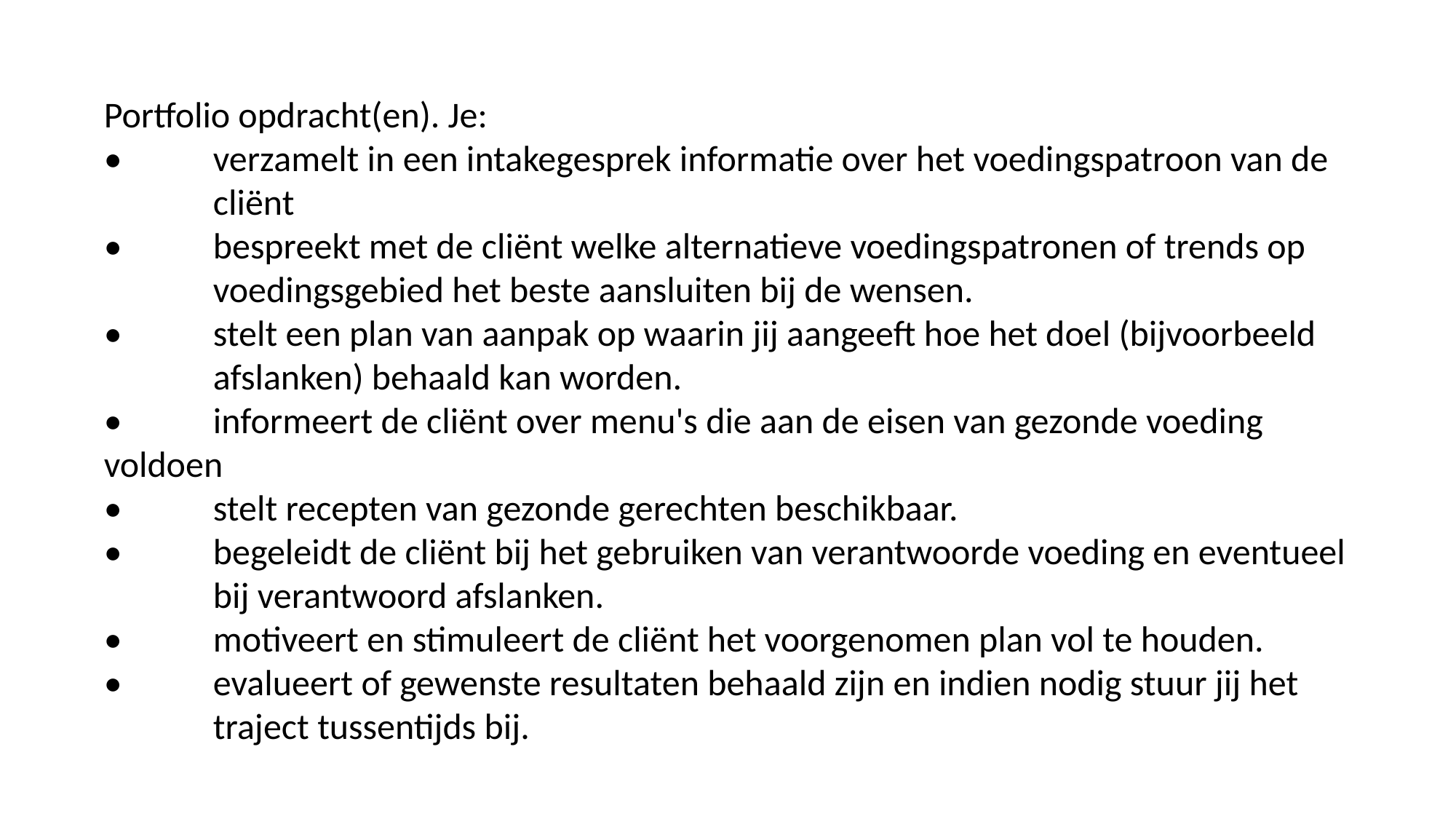

Portfolio opdracht(en). Je:
•	verzamelt in een intakegesprek informatie over het voedingspatroon van de 	cliënt
•	bespreekt met de cliënt welke alternatieve voedingspatronen of trends op 	voedingsgebied het beste aansluiten bij de wensen.
•	stelt een plan van aanpak op waarin jij aangeeft hoe het doel (bijvoorbeeld 	afslanken) behaald kan worden.
•	informeert de cliënt over menu's die aan de eisen van gezonde voeding 	voldoen
•	stelt recepten van gezonde gerechten beschikbaar.
•	begeleidt de cliënt bij het gebruiken van verantwoorde voeding en eventueel 	bij verantwoord afslanken.
•	motiveert en stimuleert de cliënt het voorgenomen plan vol te houden.
•	evalueert of gewenste resultaten behaald zijn en indien nodig stuur jij het 	traject tussentijds bij.